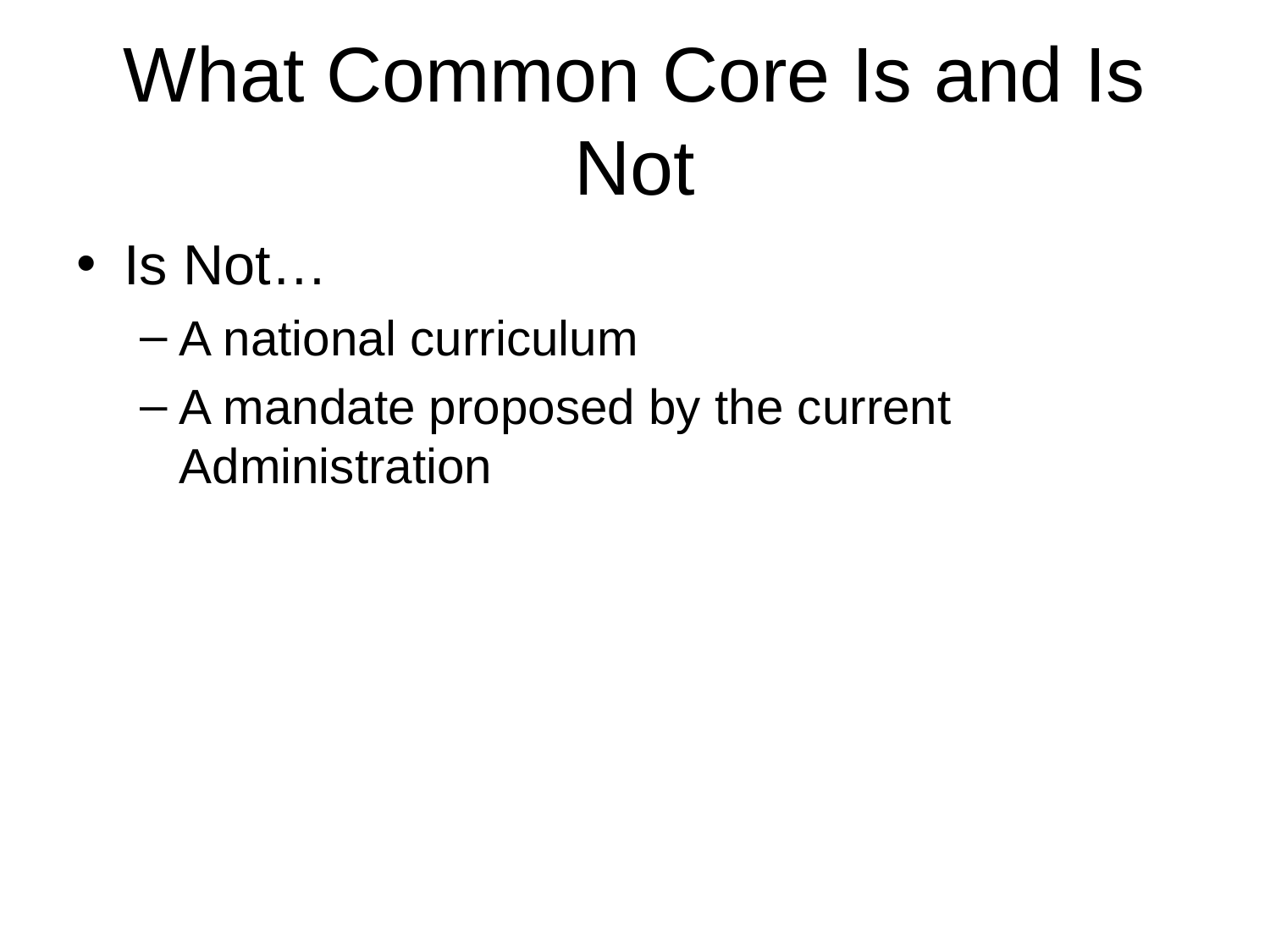

# What Common Core Is and Is Not
Is Not…
A national curriculum
A mandate proposed by the current Administration